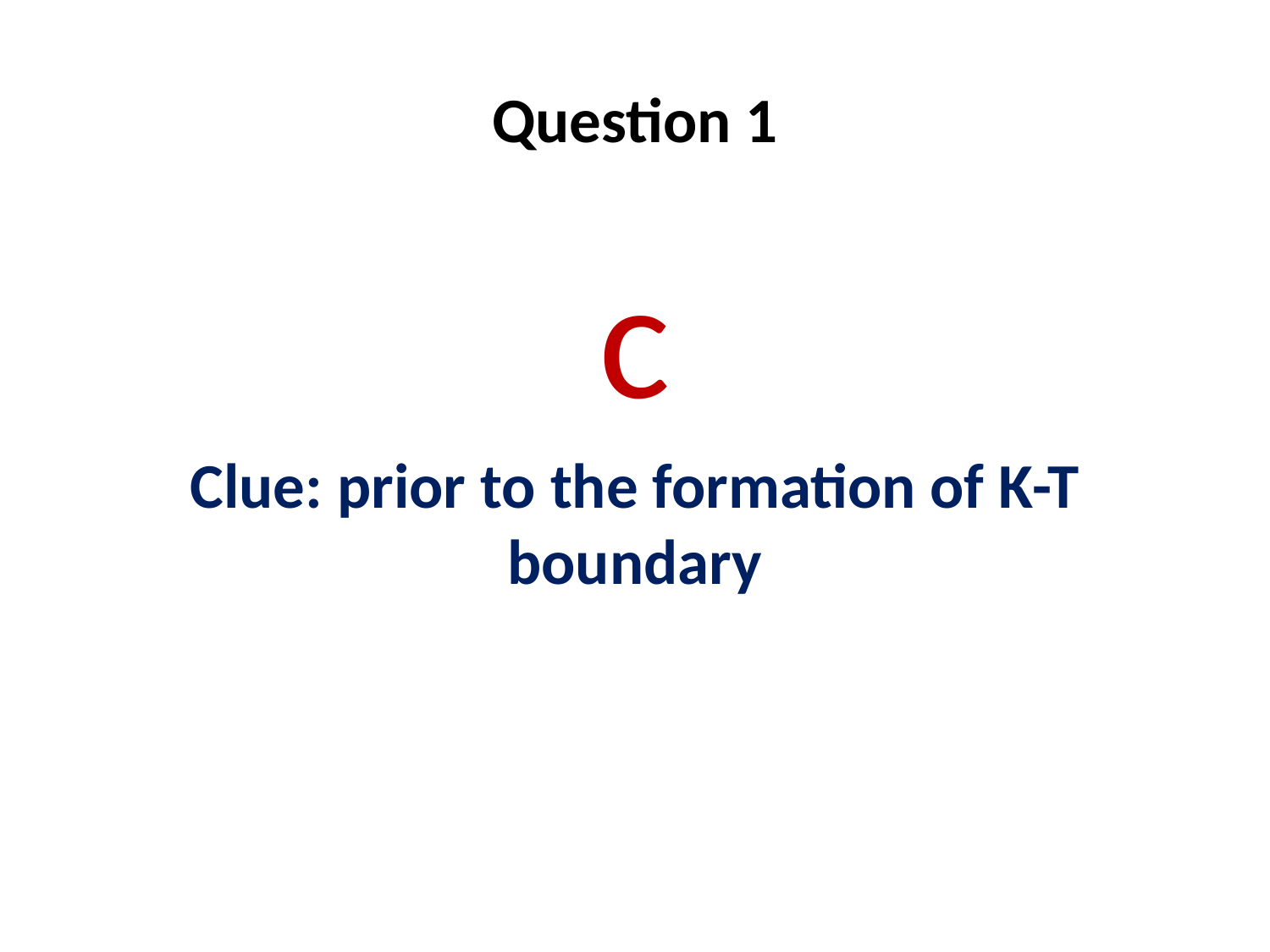

# Question 1
c
Clue: prior to the formation of K-T boundary